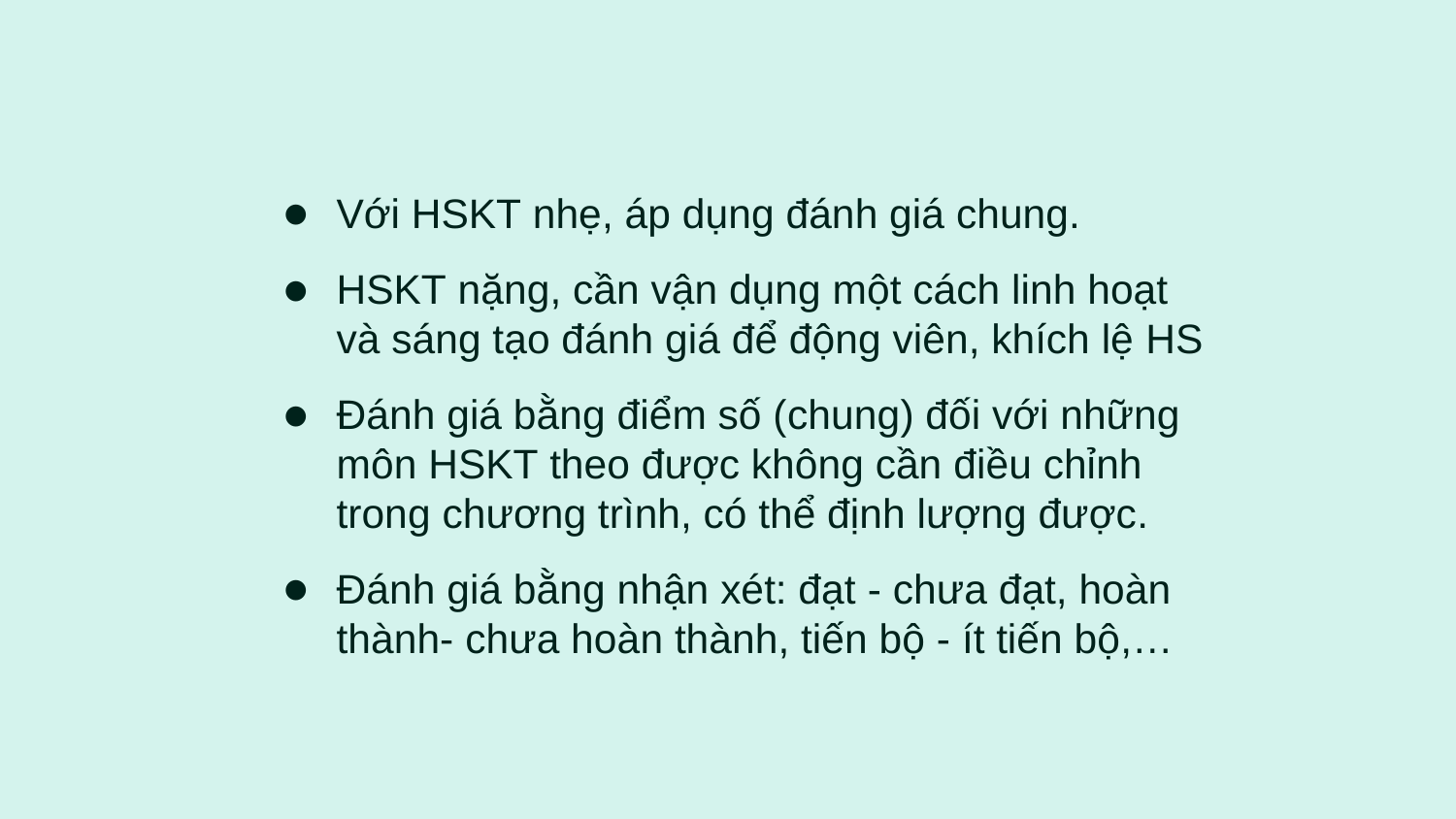

# 3.2.1. Đánh giá kết quả lĩnh hội kiến thức
Với HSKT nhẹ, áp dụng đánh giá chung.
HSKT nặng, cần vận dụng một cách linh hoạt và sáng tạo đánh giá để động viên, khích lệ HS
Đánh giá bằng điểm số (chung) đối với những môn HSKT theo được không cần điều chỉnh trong chương trình, có thể định lượng được.
Đánh giá bằng nhận xét: đạt - chưa đạt, hoàn thành- chưa hoàn thành, tiến bộ - ít tiến bộ,…